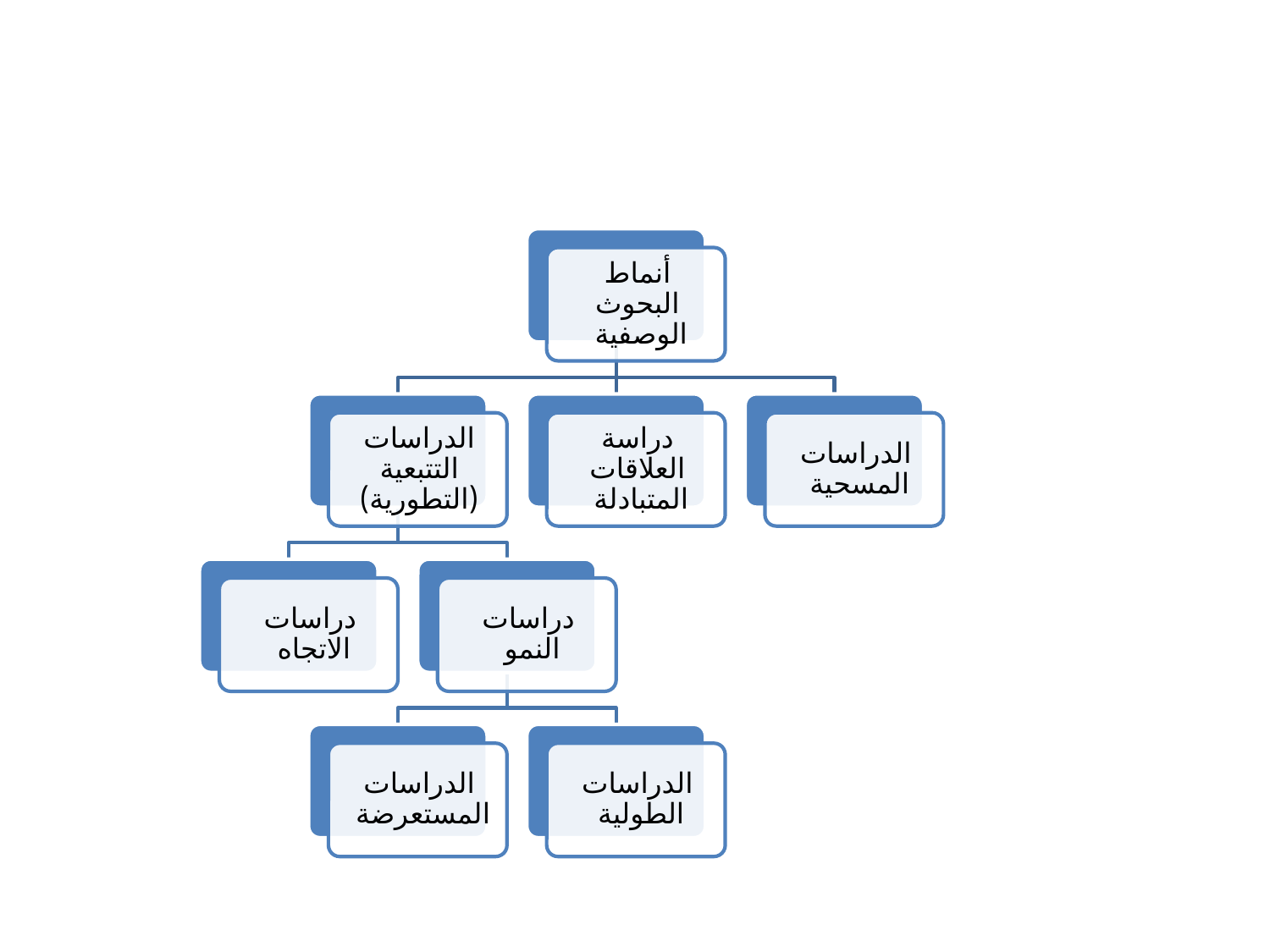

أنماط البحوث الوصفية
الدراسات التتبعية (التطورية)
دراسات الاتجاه
دراسات النمو
الدراسات المستعرضة
الدراسات الطولية
دراسة العلاقات المتبادلة
الدراسات المسحية